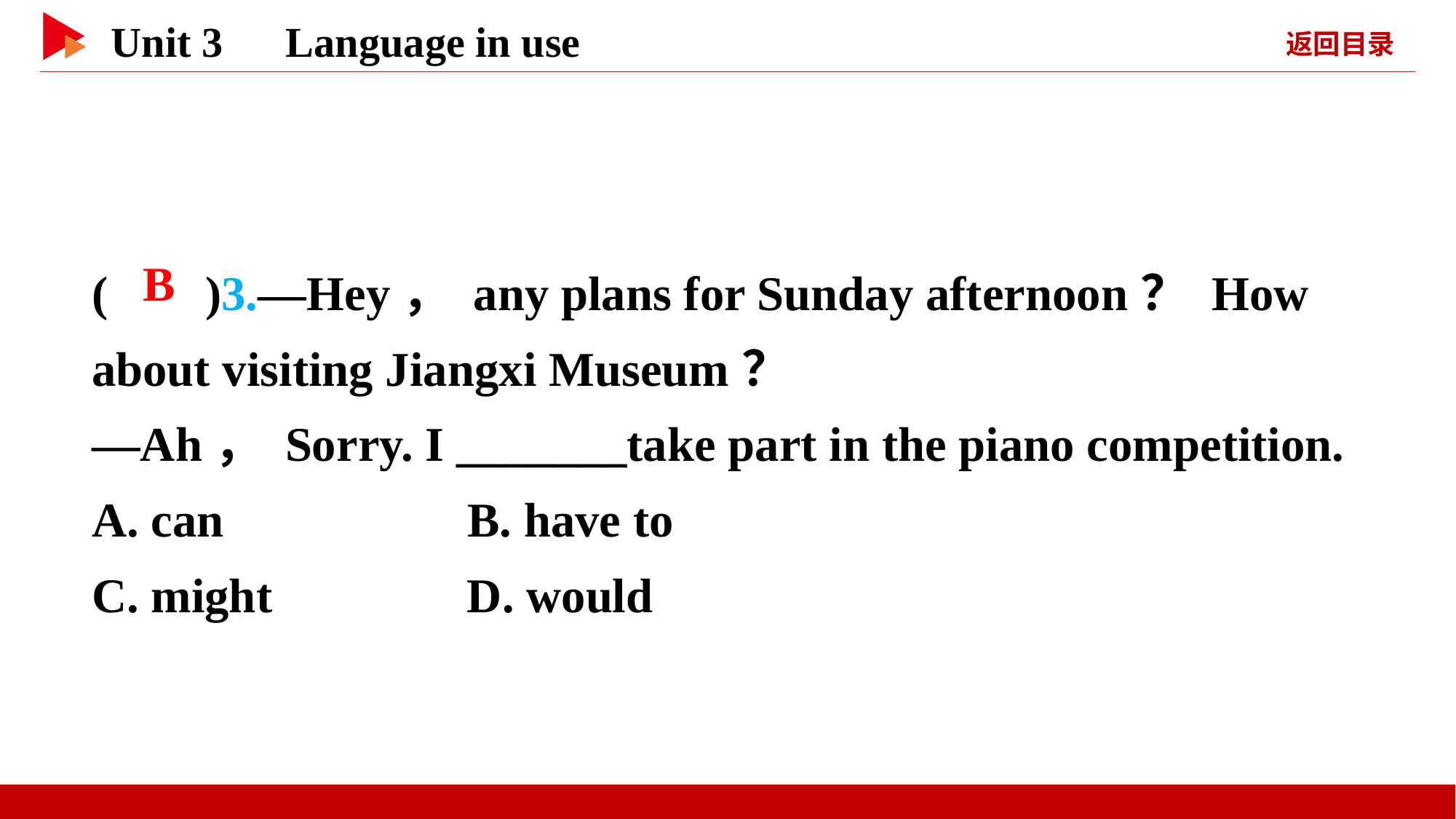

(        )3.—Hey， any plans for Sunday afternoon？ How about visiting Jiangxi Museum？
—Ah， Sorry. I _______take part in the piano competition.
A. can                    B. have to
C. might                D. would
   B